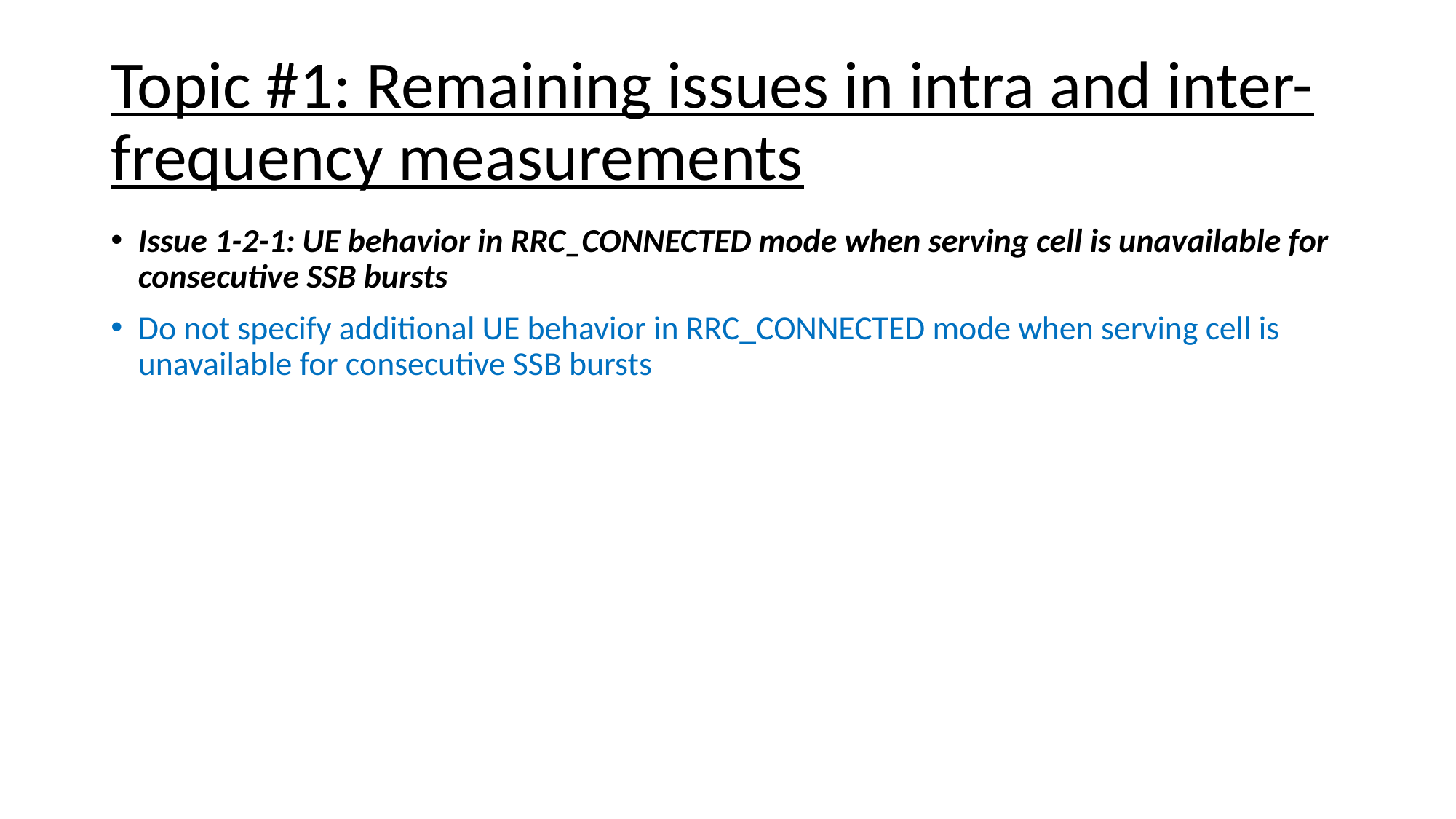

# Topic #1: Remaining issues in intra and inter-frequency measurements
Issue 1-2-1: UE behavior in RRC_CONNECTED mode when serving cell is unavailable for consecutive SSB bursts
Do not specify additional UE behavior in RRC_CONNECTED mode when serving cell is unavailable for consecutive SSB bursts